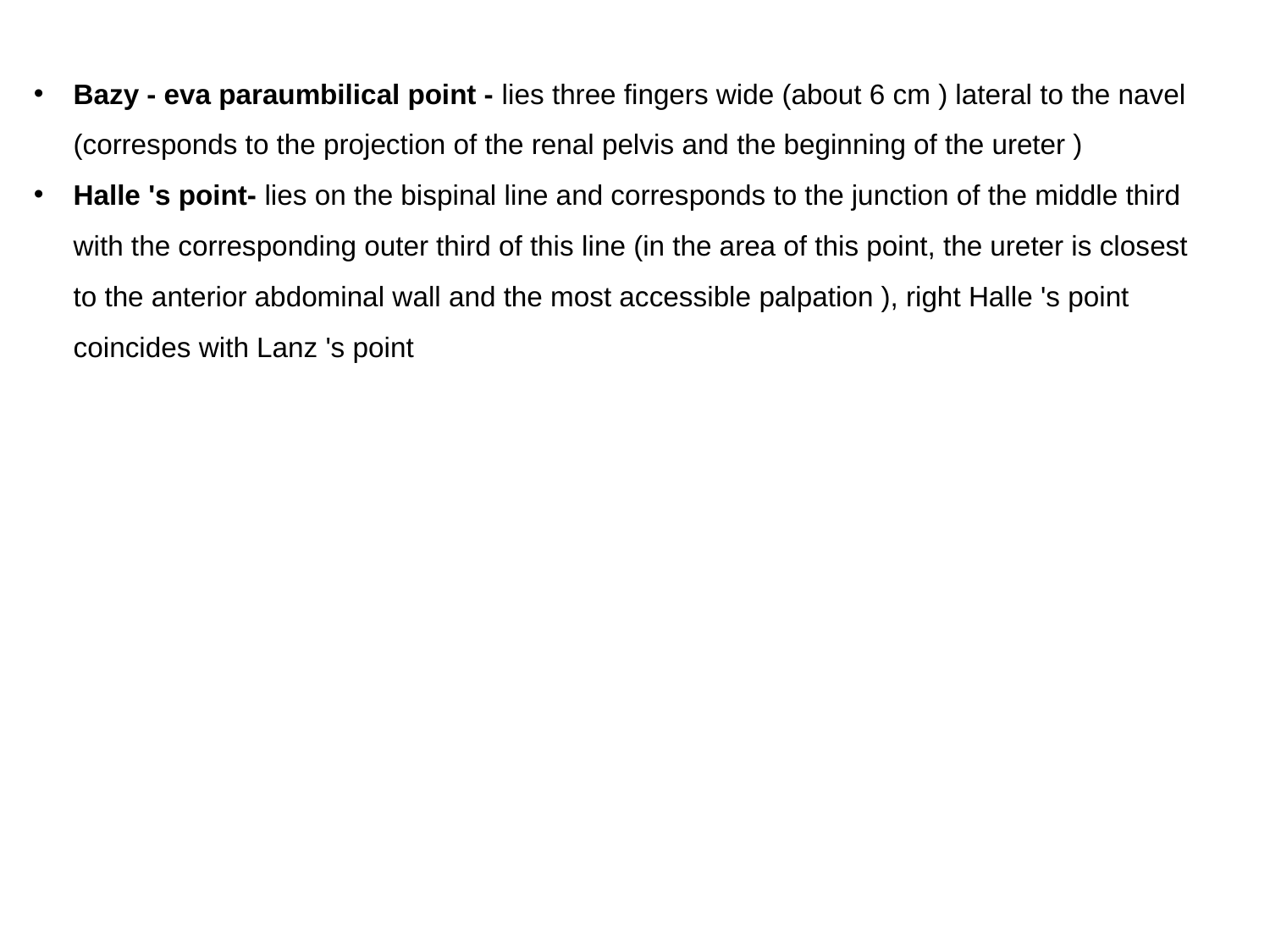

Bazy - eva paraumbilical point - lies three fingers wide (about 6 cm ) lateral to the navel (corresponds to the projection of the renal pelvis and the beginning of the ureter )
Halle 's point- lies on the bispinal line and corresponds to the junction of the middle third with the corresponding outer third of this line (in the area of this point, the ureter is closest to the anterior abdominal wall and the most accessible palpation ), right Halle 's point coincides with Lanz 's point